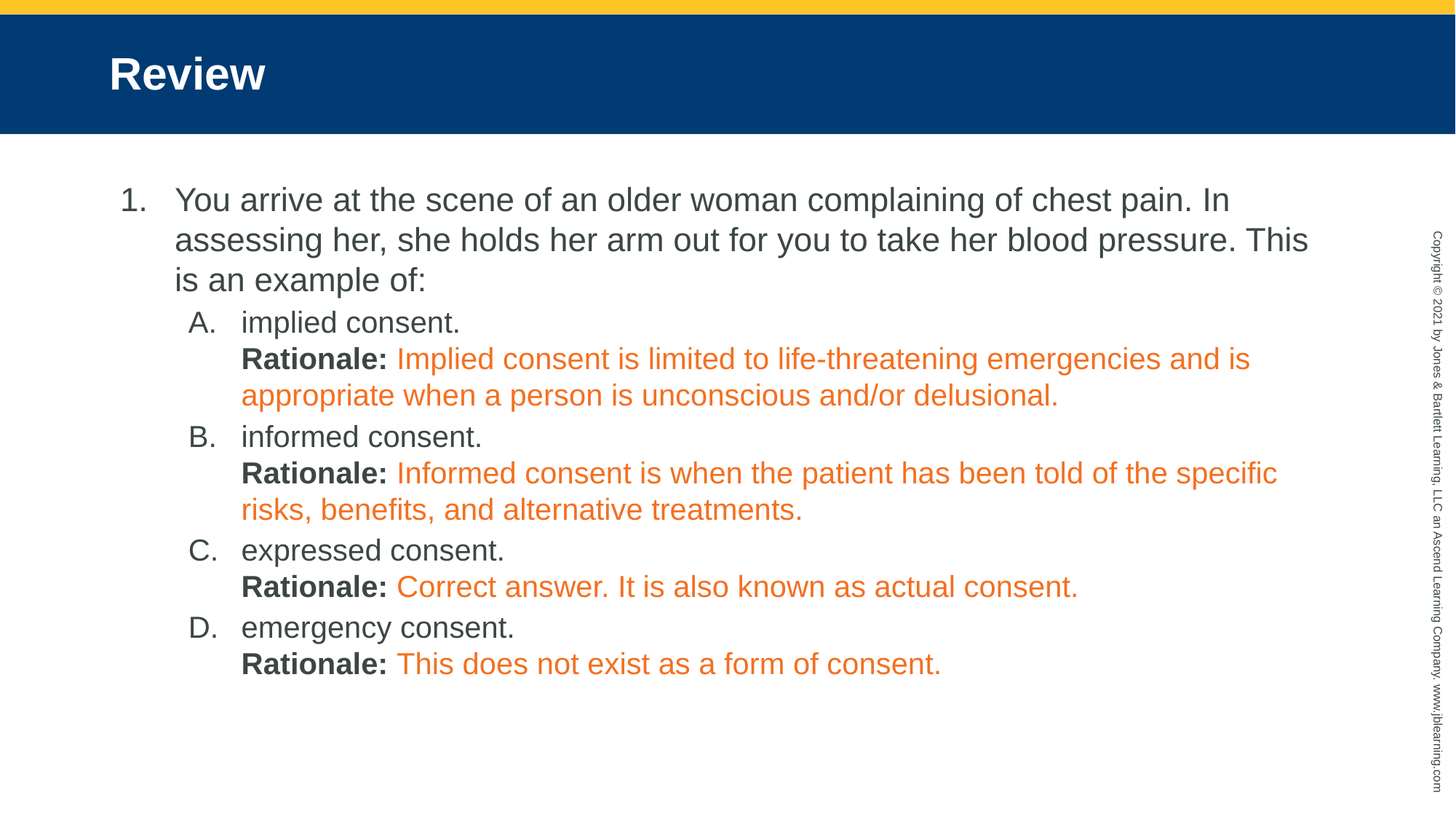

# Review
You arrive at the scene of an older woman complaining of chest pain. In assessing her, she holds her arm out for you to take her blood pressure. This is an example of:
implied consent.
Rationale: Implied consent is limited to life-threatening emergencies and is appropriate when a person is unconscious and/or delusional.
informed consent.
Rationale: Informed consent is when the patient has been told of the specific risks, benefits, and alternative treatments.
expressed consent.
Rationale: Correct answer. It is also known as actual consent.
emergency consent.
Rationale: This does not exist as a form of consent.